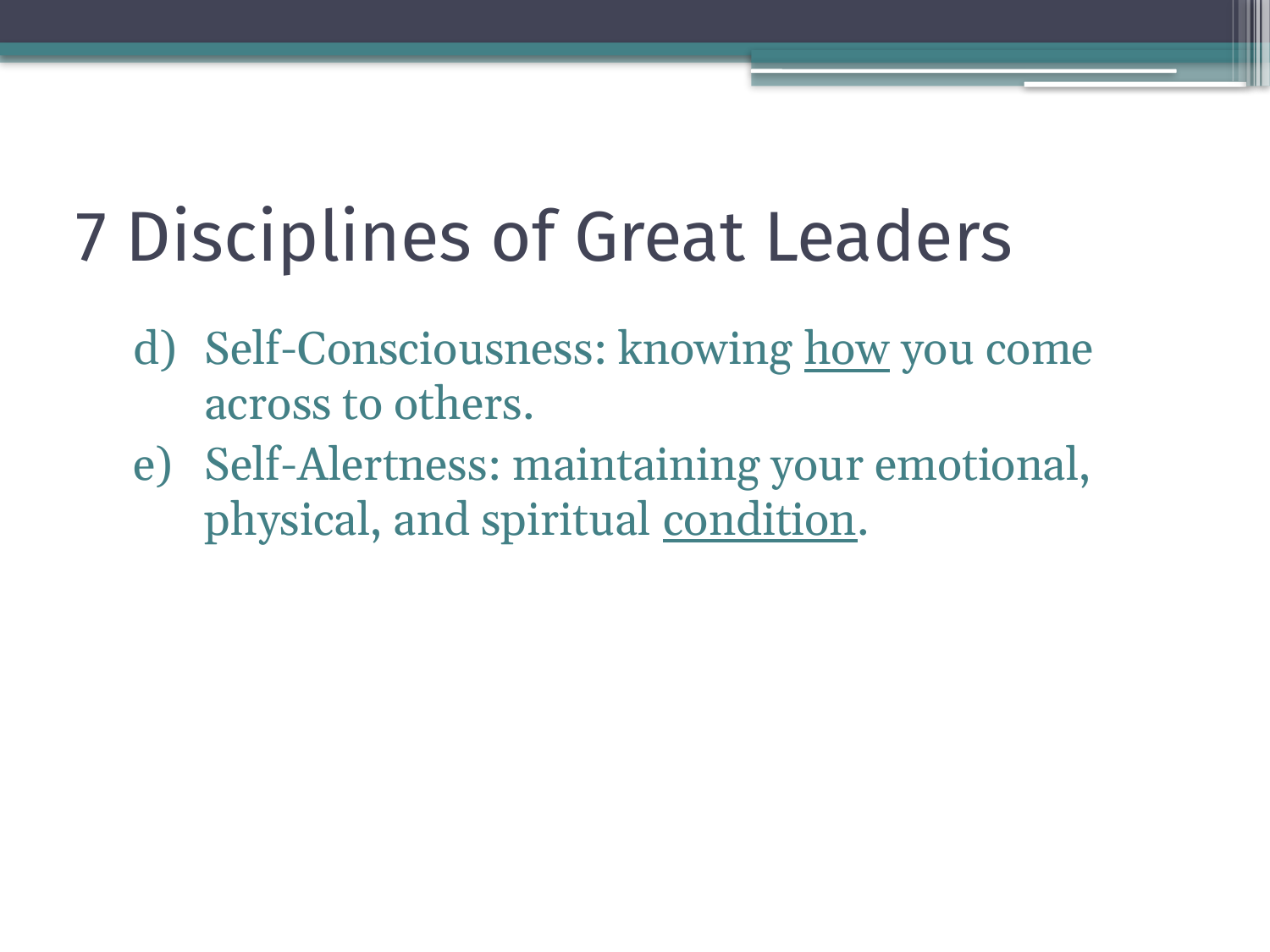

# 7 Disciplines of Great Leaders
Self-Consciousness: knowing how you come across to others.
Self-Alertness: maintaining your emotional, physical, and spiritual condition.